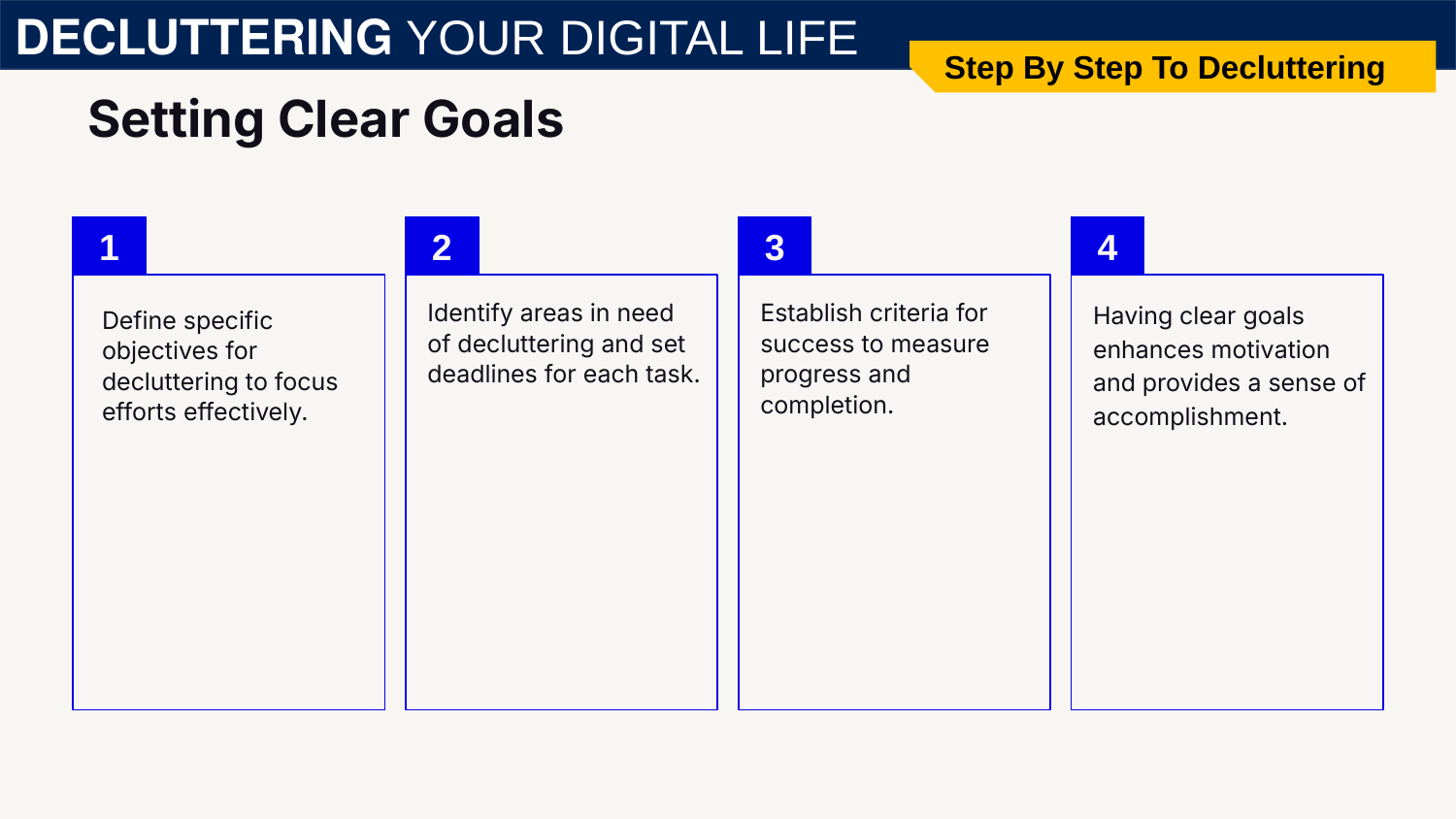

DECLUTTERING YOUR DIGITAL LIFE
Step By Step To Decluttering

# Setting Clear Goals
Define specific objectives for decluttering to focus efforts effectively.
Identify areas in need of decluttering and set deadlines for each task.
Establish criteria for success to measure progress and completion.
Having clear goals enhances motivation and provides a sense of accomplishment.